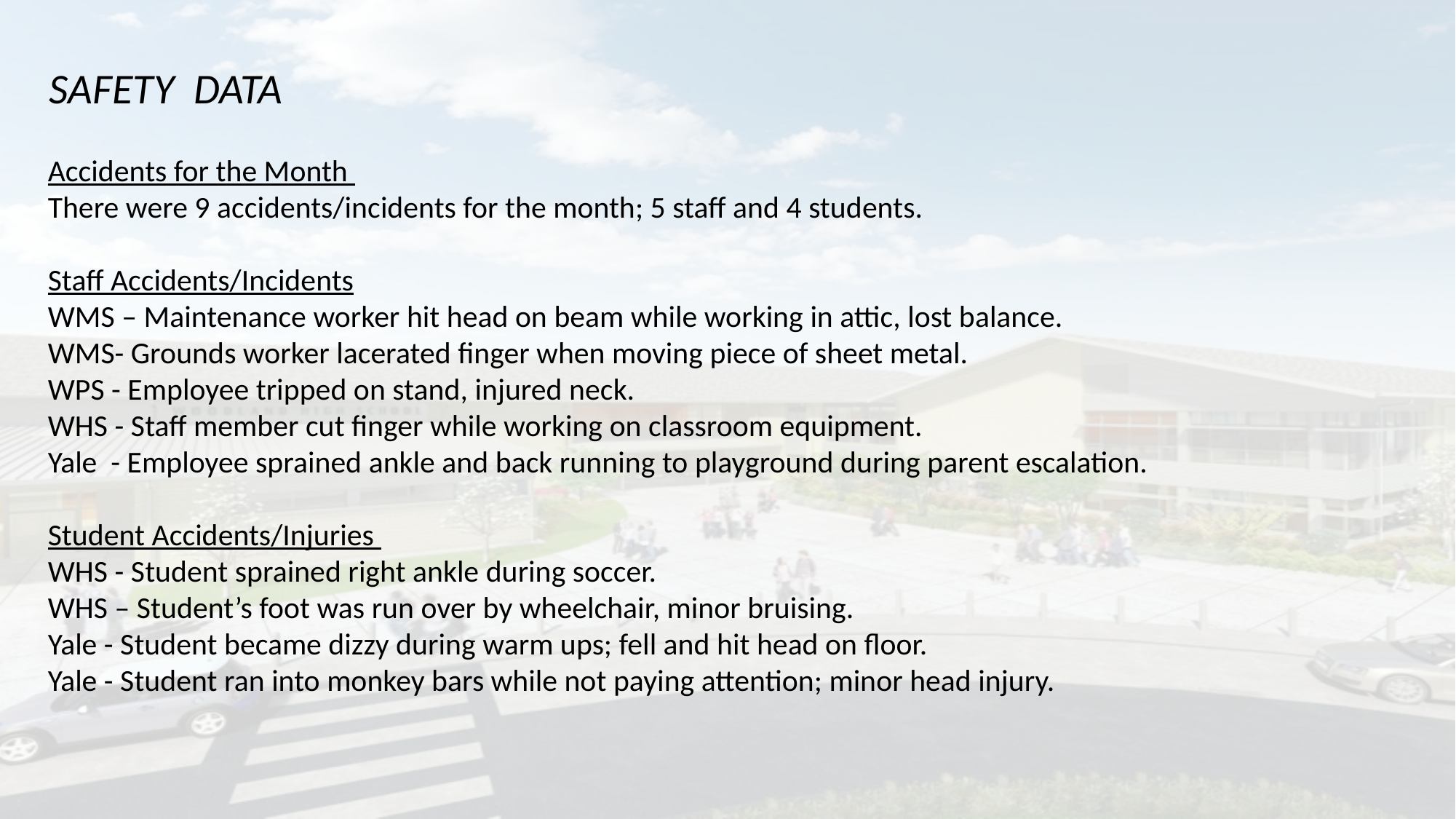

SAFETY  DATA
Accidents for the Month
There were 9 accidents/incidents for the month; 5 staff and 4 students.

Staff Accidents/Incidents
WMS – Maintenance worker hit head on beam while working in attic, lost balance.
WMS- Grounds worker lacerated finger when moving piece of sheet metal.
WPS - Employee tripped on stand, injured neck.
WHS - Staff member cut finger while working on classroom equipment.
Yale  - Employee sprained ankle and back running to playground during parent escalation.

Student Accidents/Injuries
WHS - Student sprained right ankle during soccer.
WHS – Student’s foot was run over by wheelchair, minor bruising.
Yale - Student became dizzy during warm ups; fell and hit head on floor.
Yale - Student ran into monkey bars while not paying attention; minor head injury.